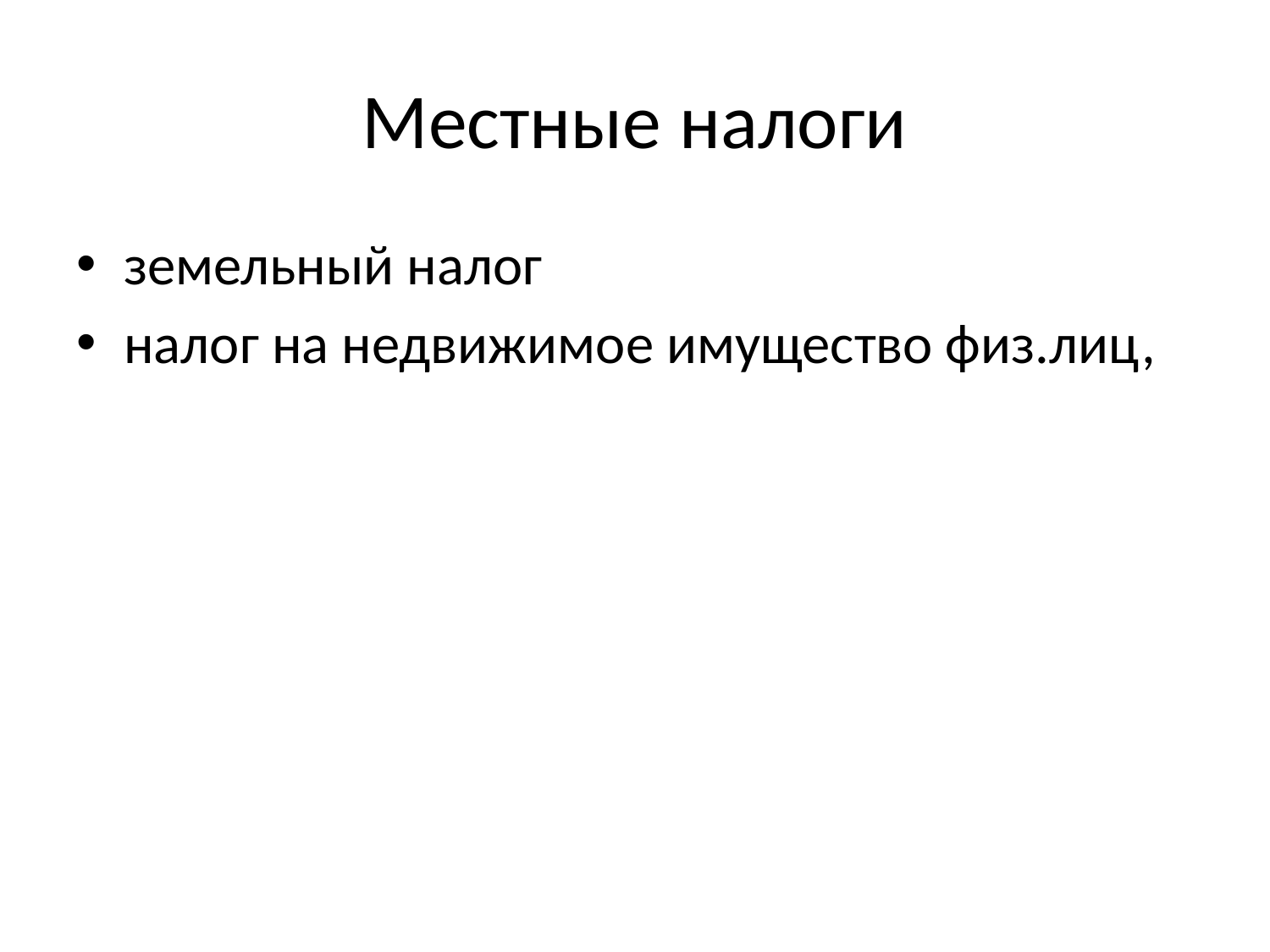

# Местные налоги
земельный налог
налог на недвижимое имущество физ.лиц,